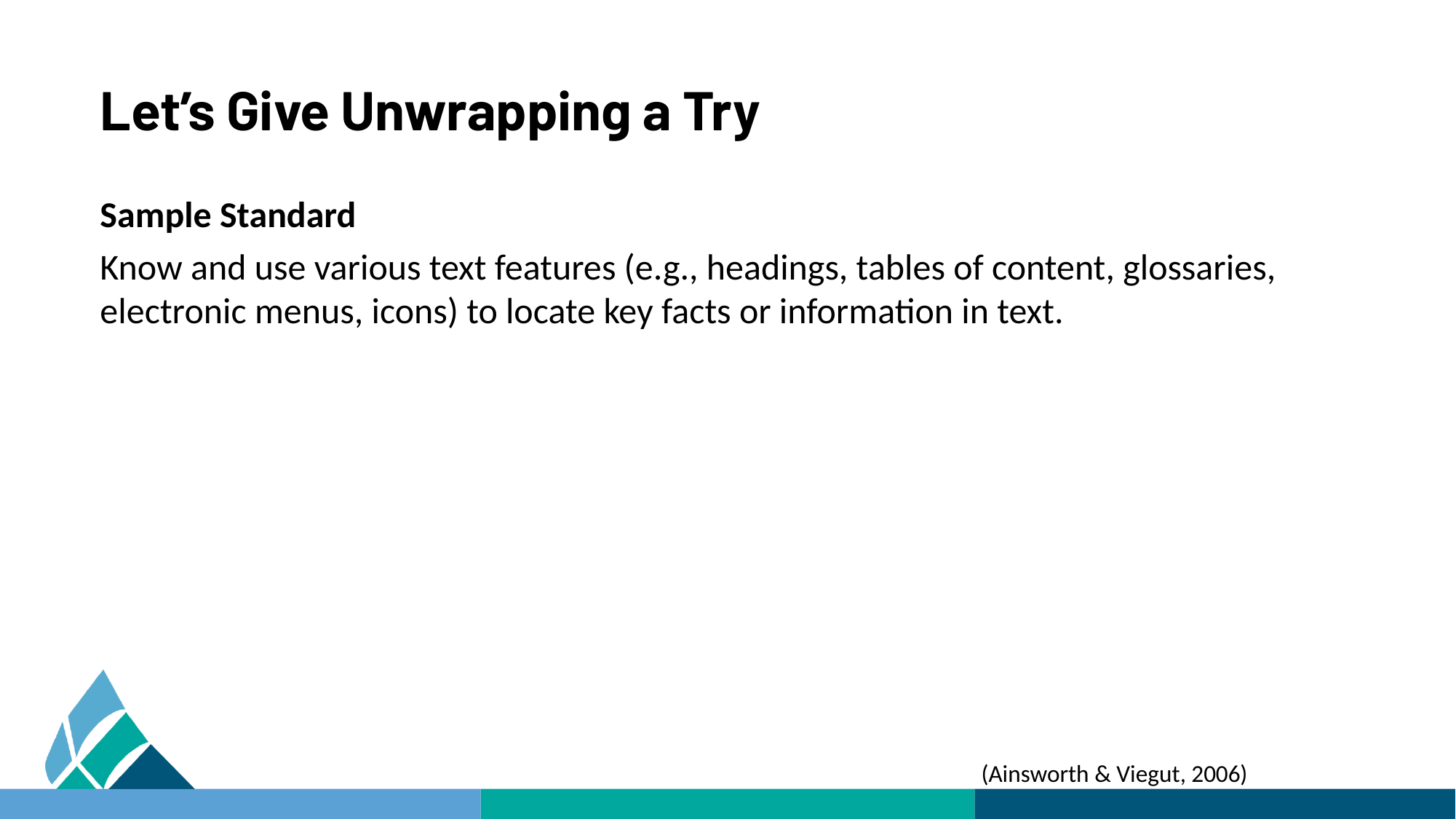

# Let’s Give Unwrapping a Try
Sample Standard
Know and use various text features (e.g., headings, tables of content, glossaries, electronic menus, icons) to locate key facts or information in text.

(Ainsworth & Viegut, 2006)